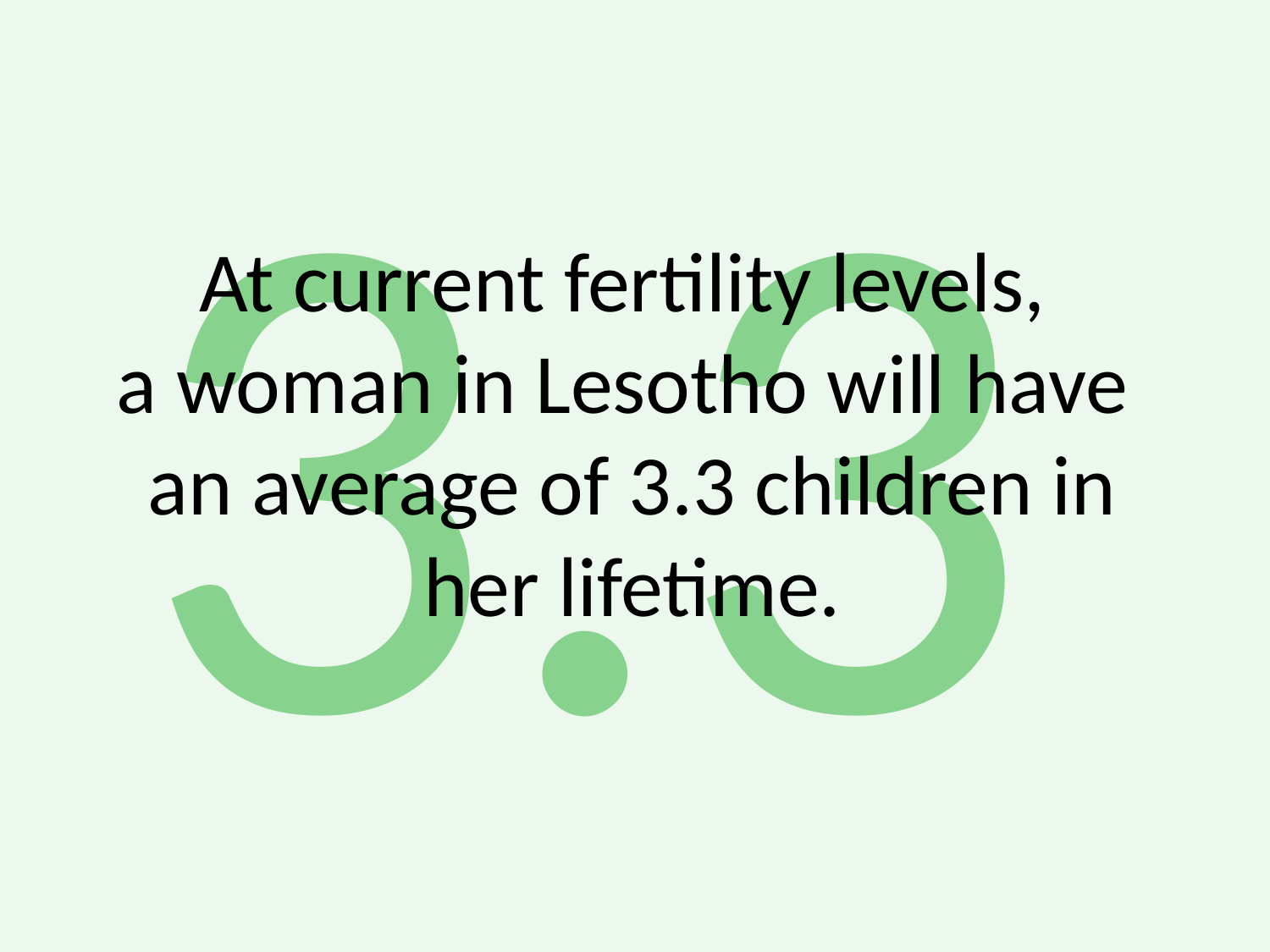

3.3
At current fertility levels,
a woman in Lesotho will have
an average of 3.3 children in her lifetime.